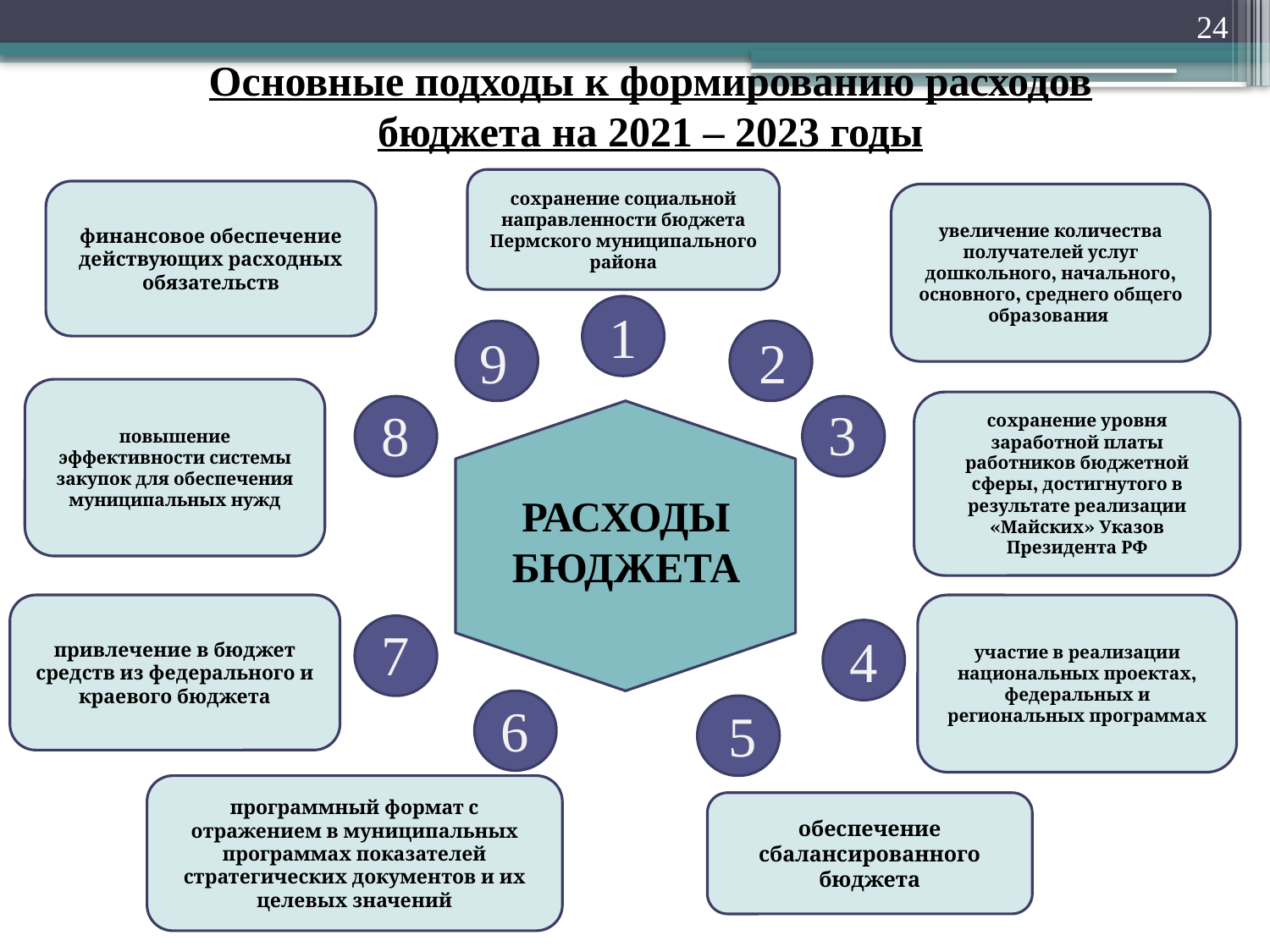

24
# Основные подходы к формированию расходов бюджета на 2021 – 2023 годы
сохранение социальной направленности бюджета Пермского муниципального района
финансовое обеспечение действующих расходных обязательств
увеличение количества получателей услуг дошкольного, начального, основного, среднего общего образования
1

2
9

повышение эффективности системы закупок для обеспечения муниципальных нужд
сохранение уровня заработной платы работников бюджетной сферы, достигнутого в результате реализации «Майских» Указов Президента РФ
3
8

РАСХОДЫБЮДЖЕТА
привлечение в бюджет средств из федерального и краевого бюджета
участие в реализации национальных проектах, федеральных и региональных программах
7

4
6

5

программный формат с отражением в муниципальных программах показателей стратегических документов и их целевых значений
обеспечение сбалансированного бюджета